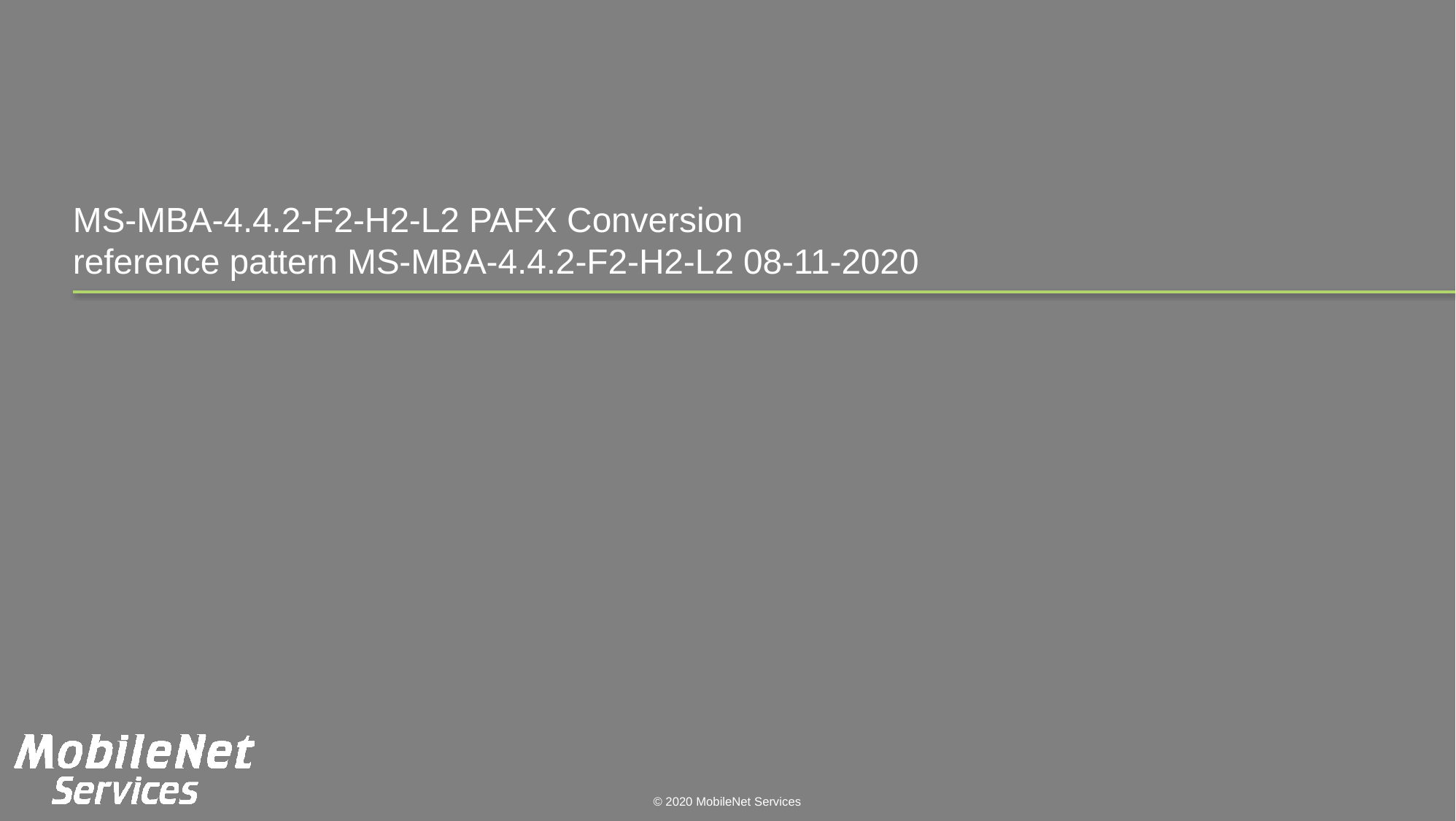

# MS-MBA-4.4.2-F2-H2-L2 PAFX Conversion reference pattern MS-MBA-4.4.2-F2-H2-L2 08-11-2020